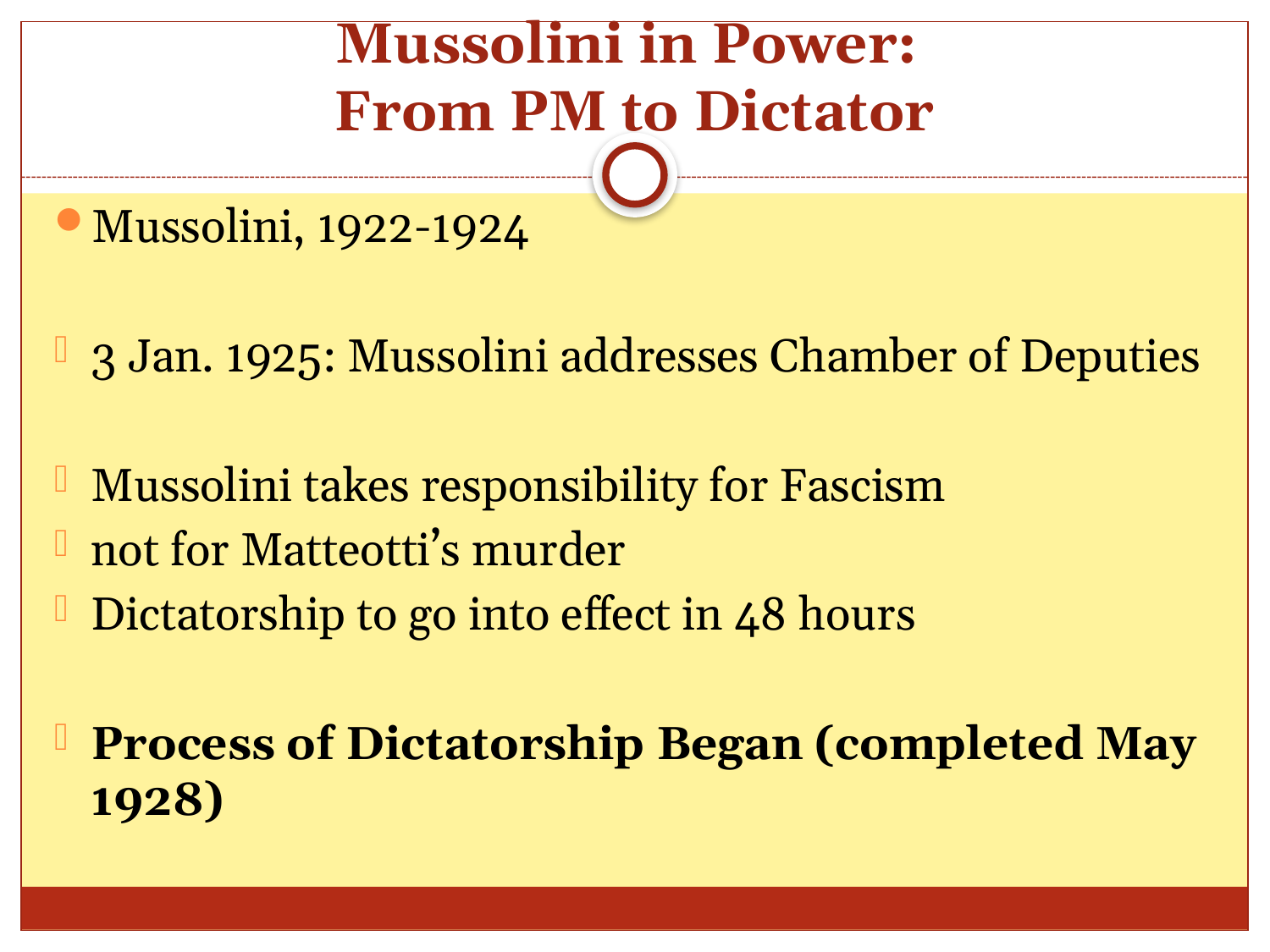

# Mussolini in Power: From PM to Dictator
Mussolini, 1922-1924

3 Jan. 1925: Mussolini addresses Chamber of Deputies

Mussolini takes responsibility for Fascism
not for Matteotti’s murder
Dictatorship to go into effect in 48 hours

Process of Dictatorship Began (completed May 1928)